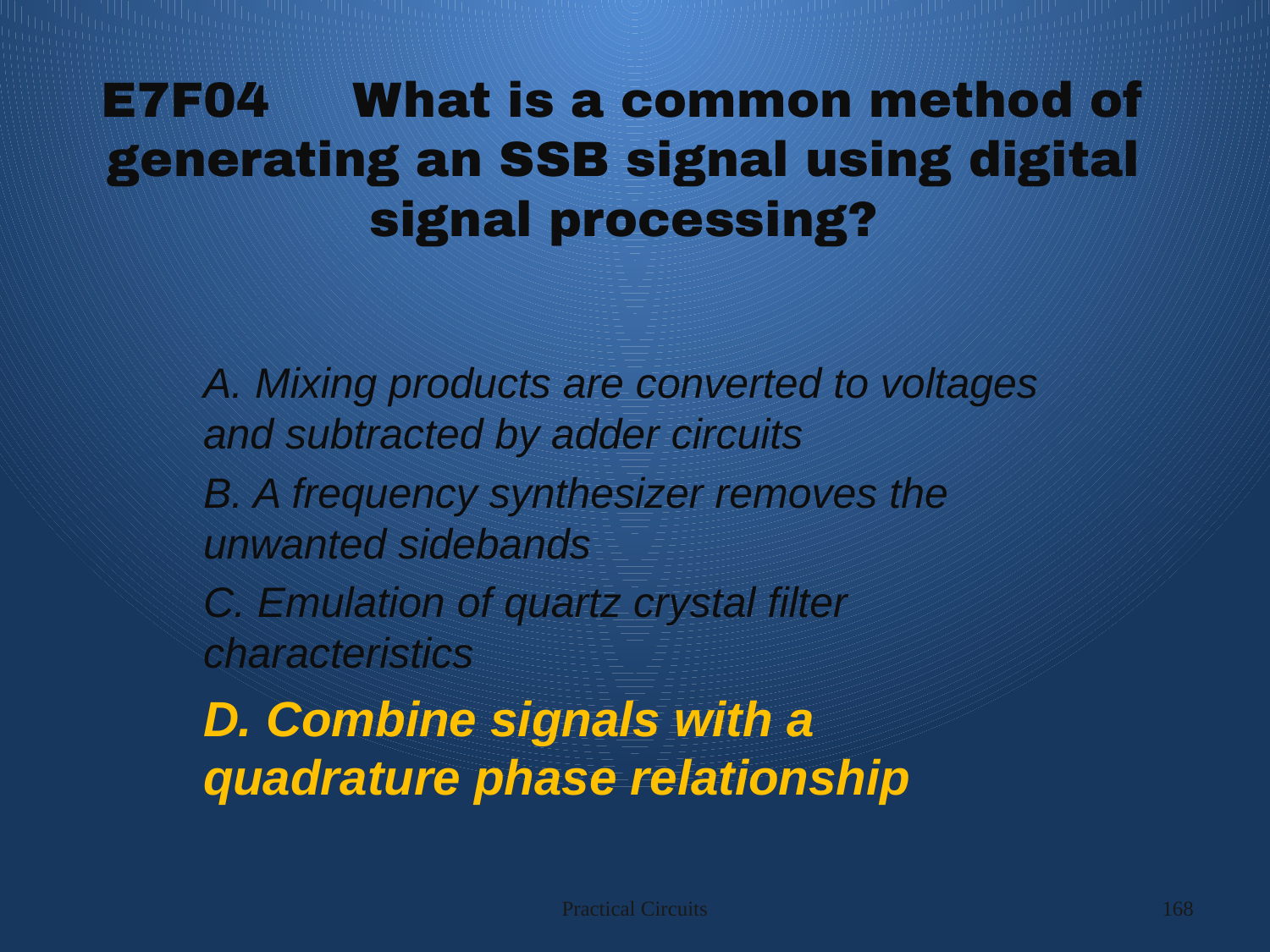

# E7F04     What is a common method of generating an SSB signal using digital signal processing?
A. Mixing products are converted to voltages and subtracted by adder circuits
B. A frequency synthesizer removes the unwanted sidebands
C. Emulation of quartz crystal filter characteristics
D. Combine signals with a quadrature phase relationship
Practical Circuits
168